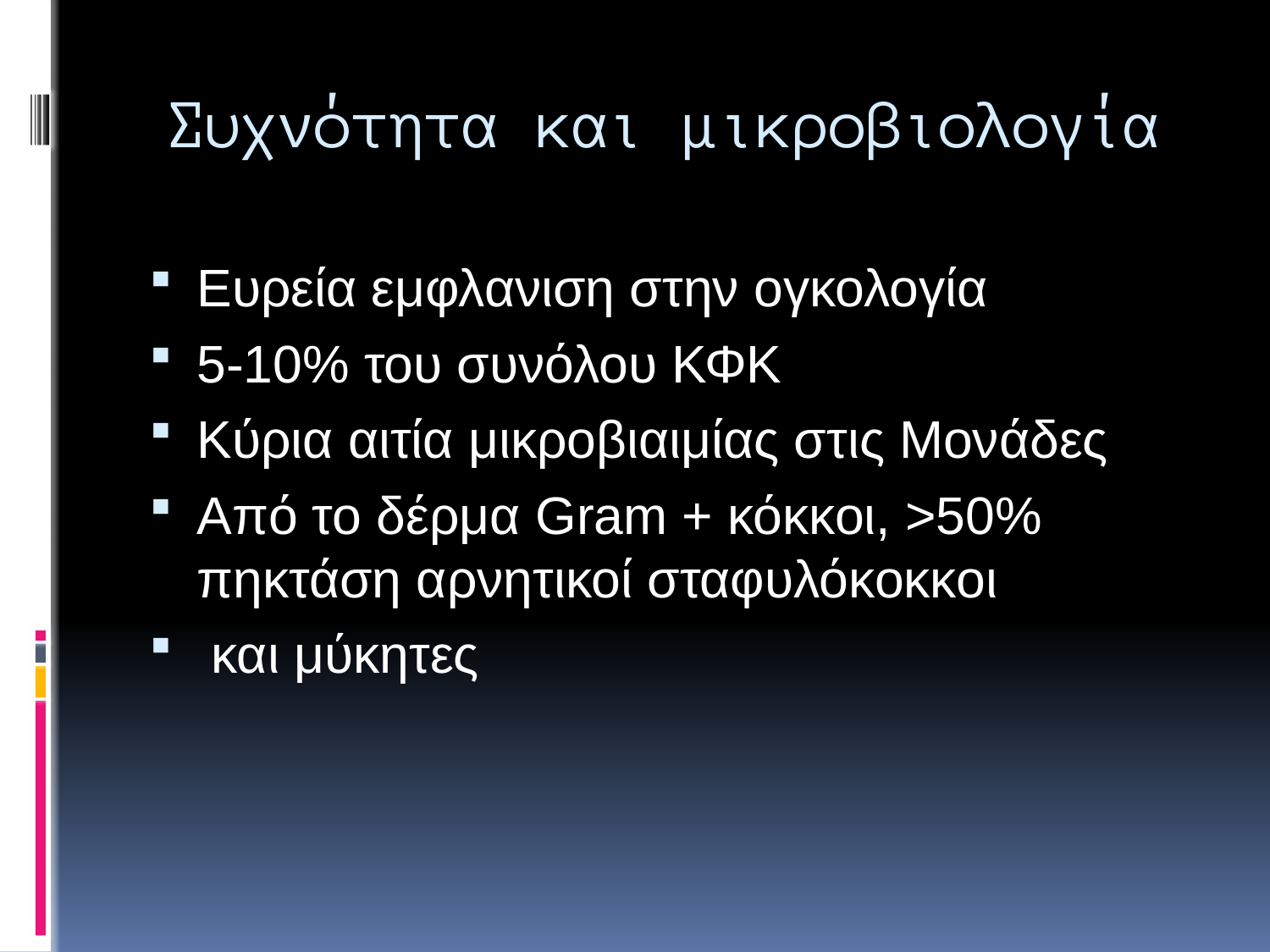

# Συχνότητα και μικροβιολογία
Ευρεία εμφλανιση στην ογκολογία
5-10% του συνόλου ΚΦΚ
Κύρια αιτία μικροβιαιμίας στις Μονάδες
Από το δέρμα Gram + κόκκοι, >50% πηκτάση αρνητικοί σταφυλόκοκκοι
 και μύκητες